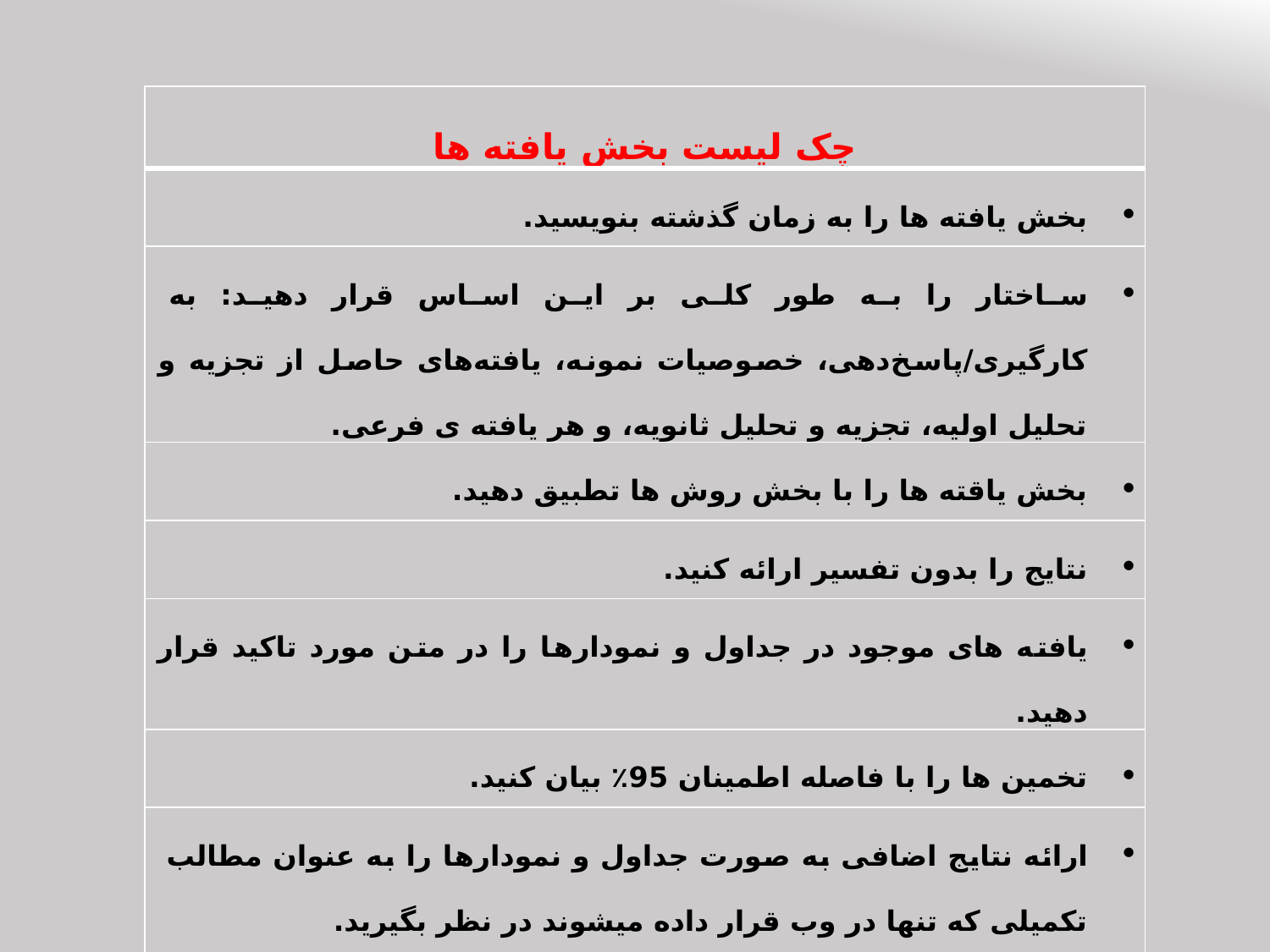

| چک لیست بخش یافته ها |
| --- |
| بخش یافته ها را به زمان گذشته بنویسید. |
| ساختار را به طور کلی بر این اساس قرار دهید: به کارگیری/پاسخ‌دهی، خصوصیات نمونه، یافته‌های حاصل از تجزیه و تحلیل اولیه، تجزیه و تحلیل ثانویه، و هر یافته ی فرعی. |
| بخش یاقته ها را با بخش روش ها تطبیق دهید. |
| نتایج را بدون تفسیر ارائه کنید. |
| یافته های موجود در جداول و نمودارها را در متن مورد تاکید قرار دهید. |
| تخمین ها را با فاصله اطمینان 95٪ بیان کنید. |
| ارائه نتایج اضافی به صورت جداول و نمودارها را به عنوان مطالب تکمیلی که تنها در وب قرار داده می‎شوند در نظر بگیرید. |